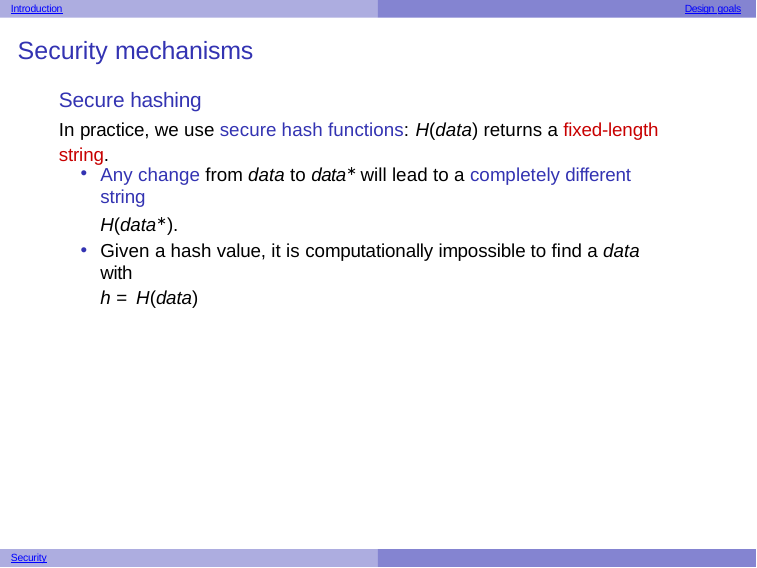

Introduction
Design goals
Security mechanisms
Secure hashing
In practice, we use secure hash functions: H(data) returns a fixed-length string.
Any change from data to data∗ will lead to a completely different string
H(data∗).
Given a hash value, it is computationally impossible to find a data with
h = H(data)

Security